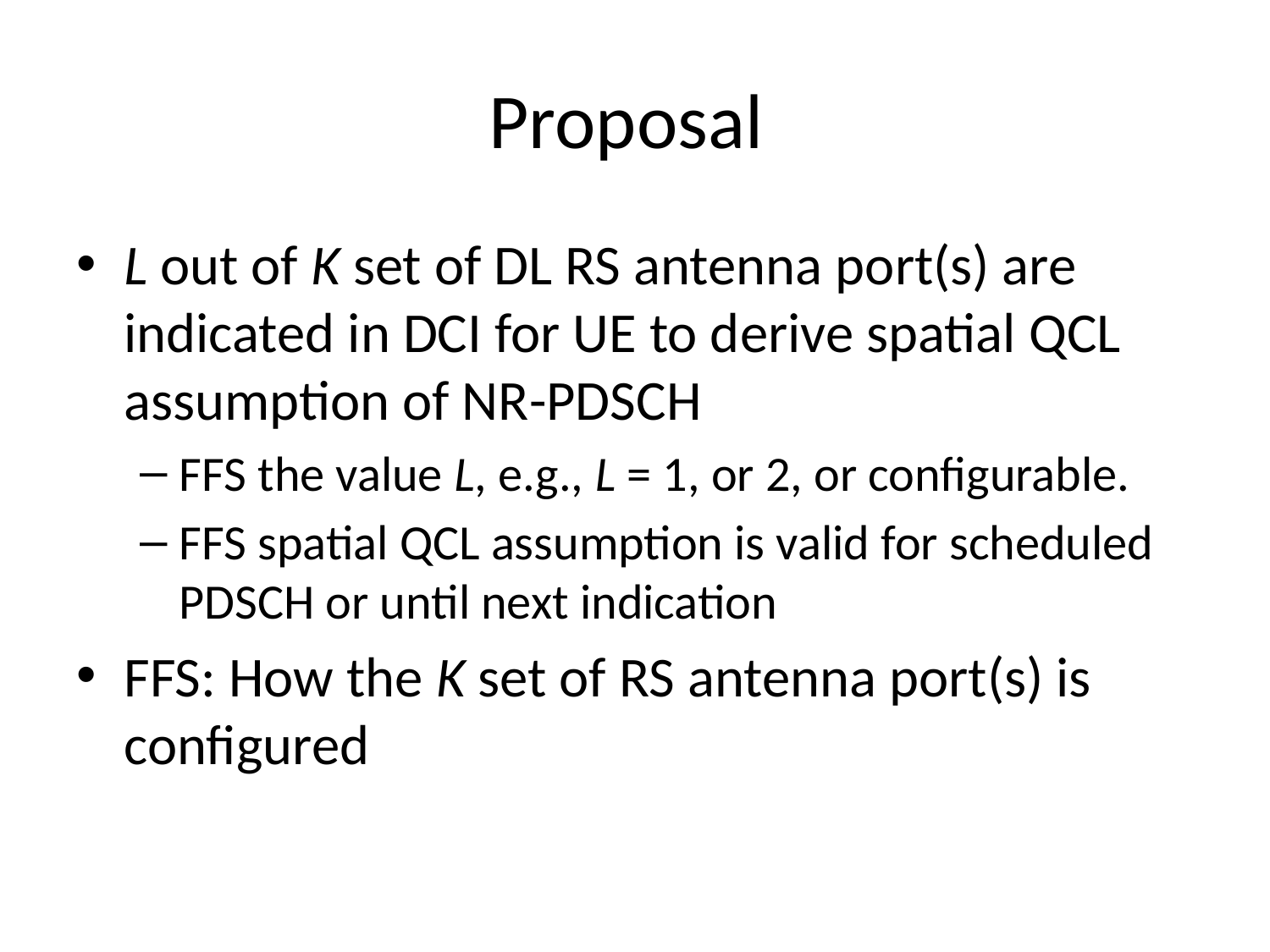

# Proposal
L out of K set of DL RS antenna port(s) are indicated in DCI for UE to derive spatial QCL assumption of NR-PDSCH
FFS the value L, e.g., L = 1, or 2, or configurable.
FFS spatial QCL assumption is valid for scheduled PDSCH or until next indication
FFS: How the K set of RS antenna port(s) is configured